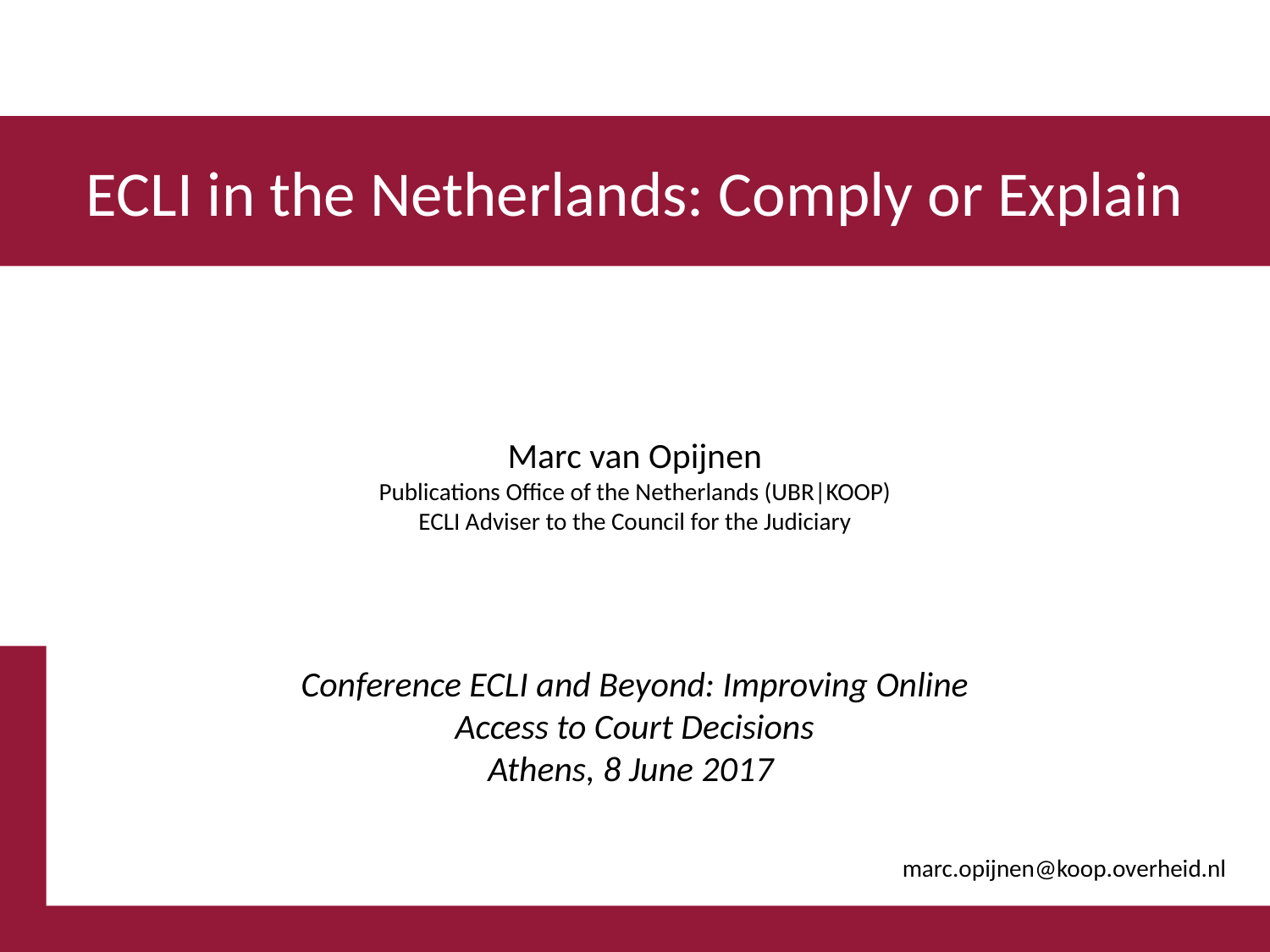

ECLI in the Netherlands: Comply or Explain
Marc van Opijnen
Publications Office of the Netherlands (UBR|KOOP)
ECLI Adviser to the Council for the Judiciary

Conference ECLI and Beyond: Improving Online Access to Court Decisions
Athens, 8 June 2017

marc.opijnen@koop.overheid.nl